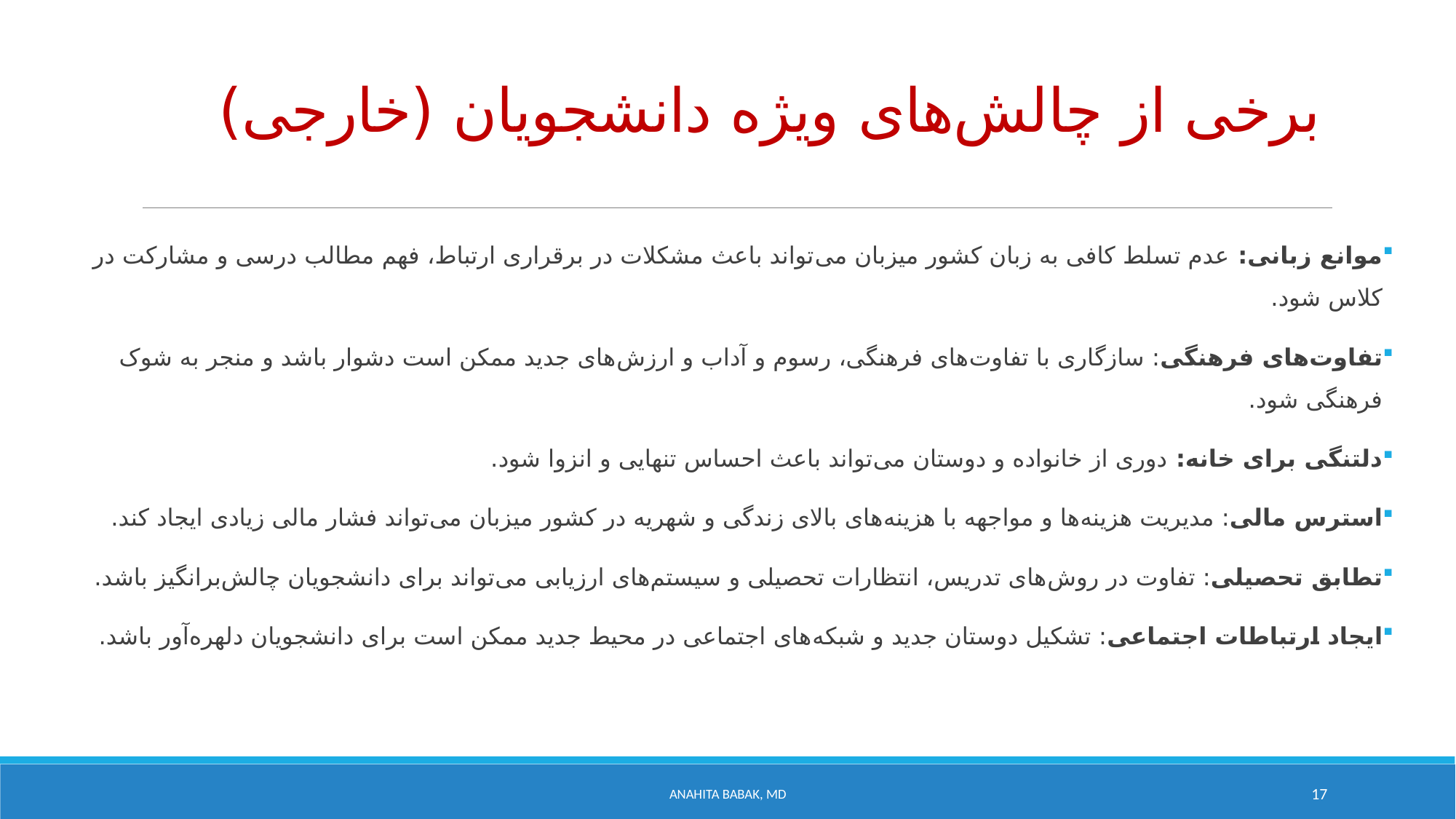

# برخی از چالش‌های ویژه دانشجویان (خارجی)
موانع زبانی: عدم تسلط کافی به زبان کشور میزبان می‌تواند باعث مشکلات در برقراری ارتباط، فهم مطالب درسی و مشارکت در کلاس شود.
تفاوت‌های فرهنگی: سازگاری با تفاوت‌های فرهنگی، رسوم و آداب و ارزش‌های جدید ممکن است دشوار باشد و منجر به شوک فرهنگی شود.
دلتنگی برای خانه: دوری از خانواده و دوستان می‌تواند باعث احساس تنهایی و انزوا شود.
استرس مالی: مدیریت هزینه‌ها و مواجهه با هزینه‌های بالای زندگی و شهریه در کشور میزبان می‌تواند فشار مالی زیادی ایجاد کند.
تطابق تحصیلی: تفاوت در روش‌های تدریس، انتظارات تحصیلی و سیستم‌های ارزیابی می‌تواند برای دانشجویان چالش‌برانگیز باشد.
ایجاد ارتباطات اجتماعی: تشکیل دوستان جدید و شبکه‌های اجتماعی در محیط جدید ممکن است برای دانشجویان دلهره‌آور باشد.

Anahita Babak, MD
17